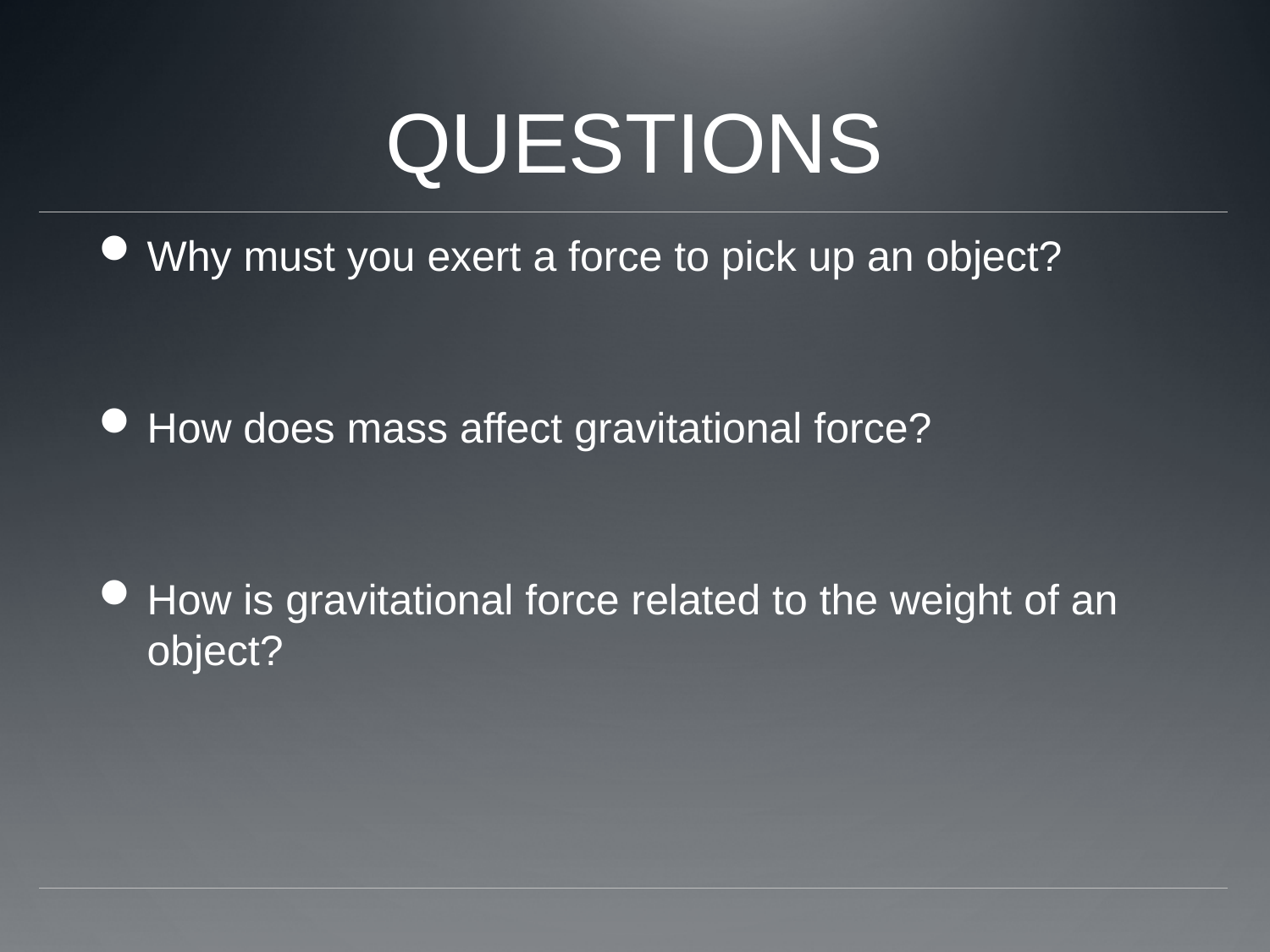

# QUESTIONS
Why must you exert a force to pick up an object?

How does mass affect gravitational force?

How is gravitational force related to the weight of an object?